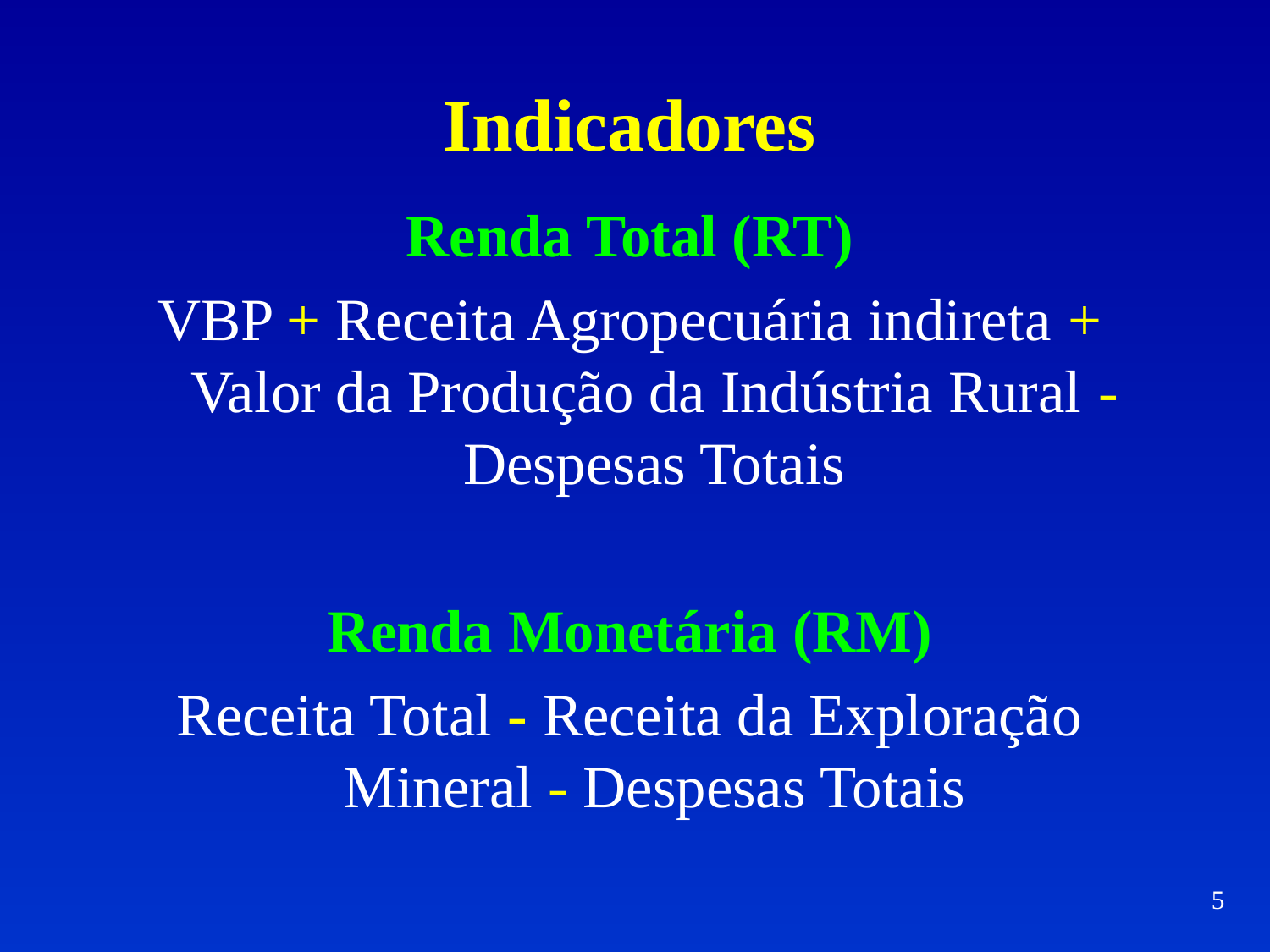

# Indicadores
Renda Total (RT)
VBP + Receita Agropecuária indireta + Valor da Produção da Indústria Rural - Despesas Totais

Renda Monetária (RM)
Receita Total - Receita da Exploração Mineral - Despesas Totais
5